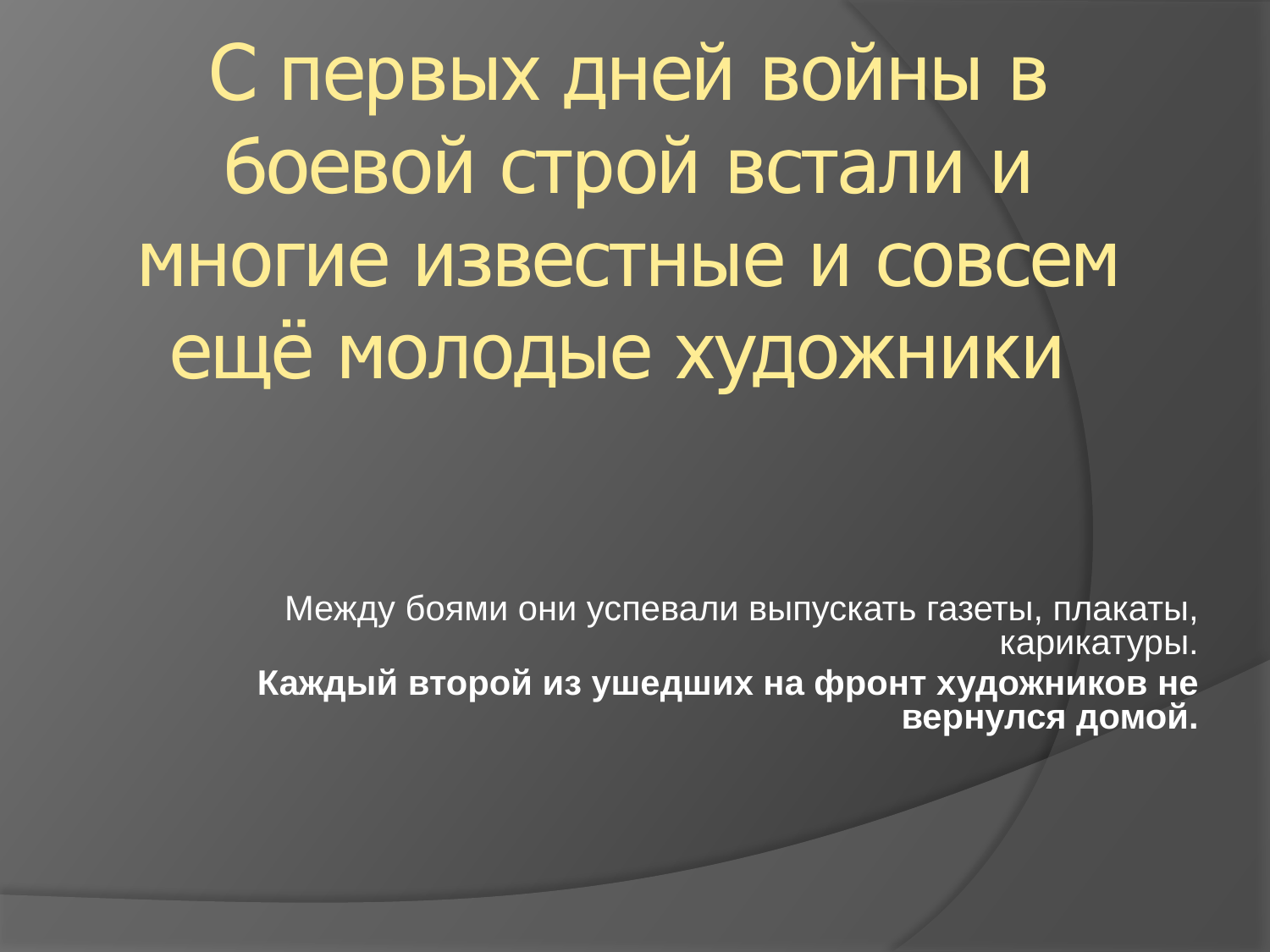

С первых дней войны в боевой строй встали и многие известные и совсем ещё молодые художники
Между боями они успевали выпускать газеты, плакаты, карикатуры.
 Каждый второй из ушедших на фронт художников не вернулся домой.